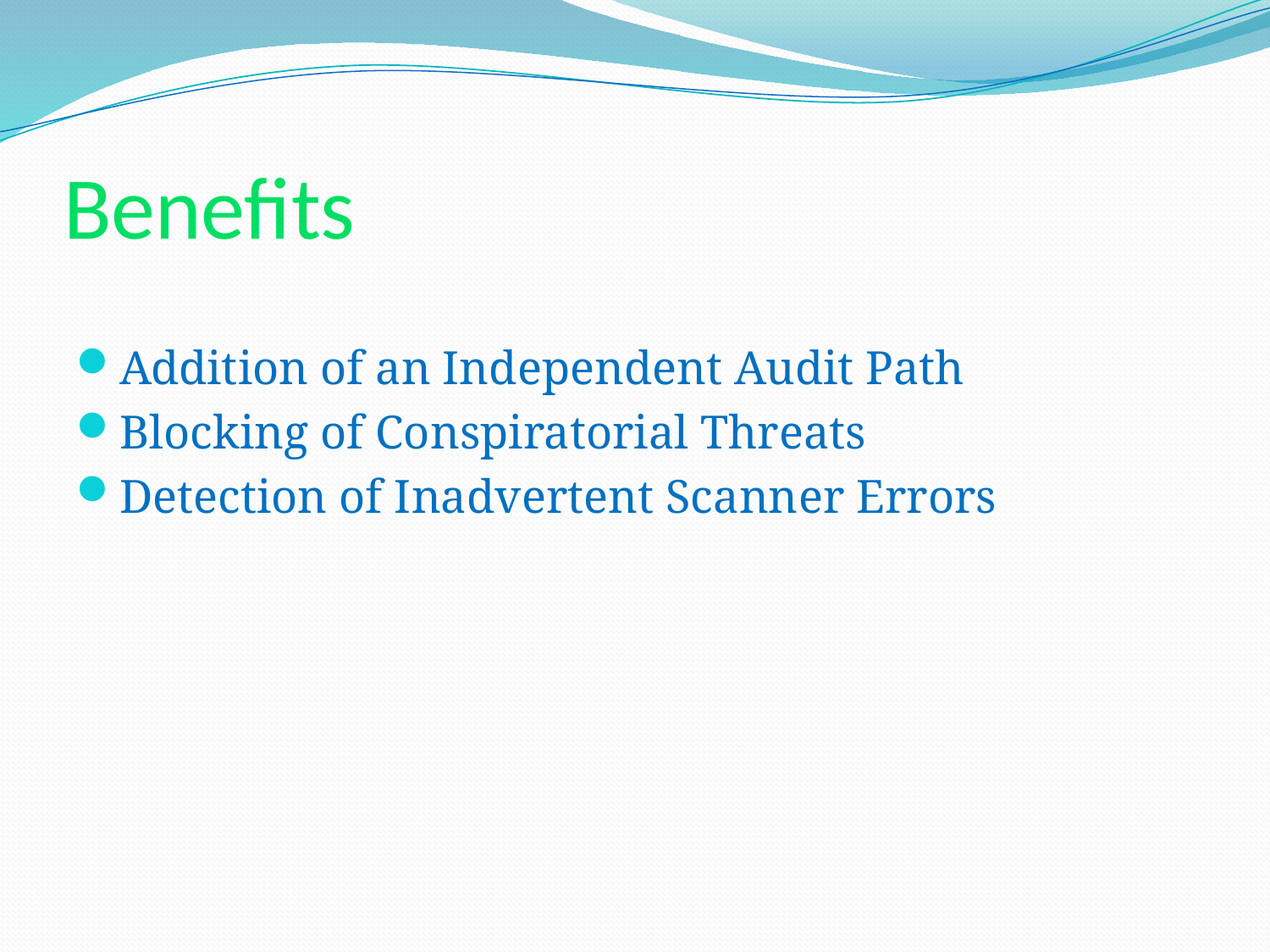

# Benefits

Addition of an Independent Audit Path
Blocking of Conspiratorial Threats
Detection of Inadvertent Scanner Errors